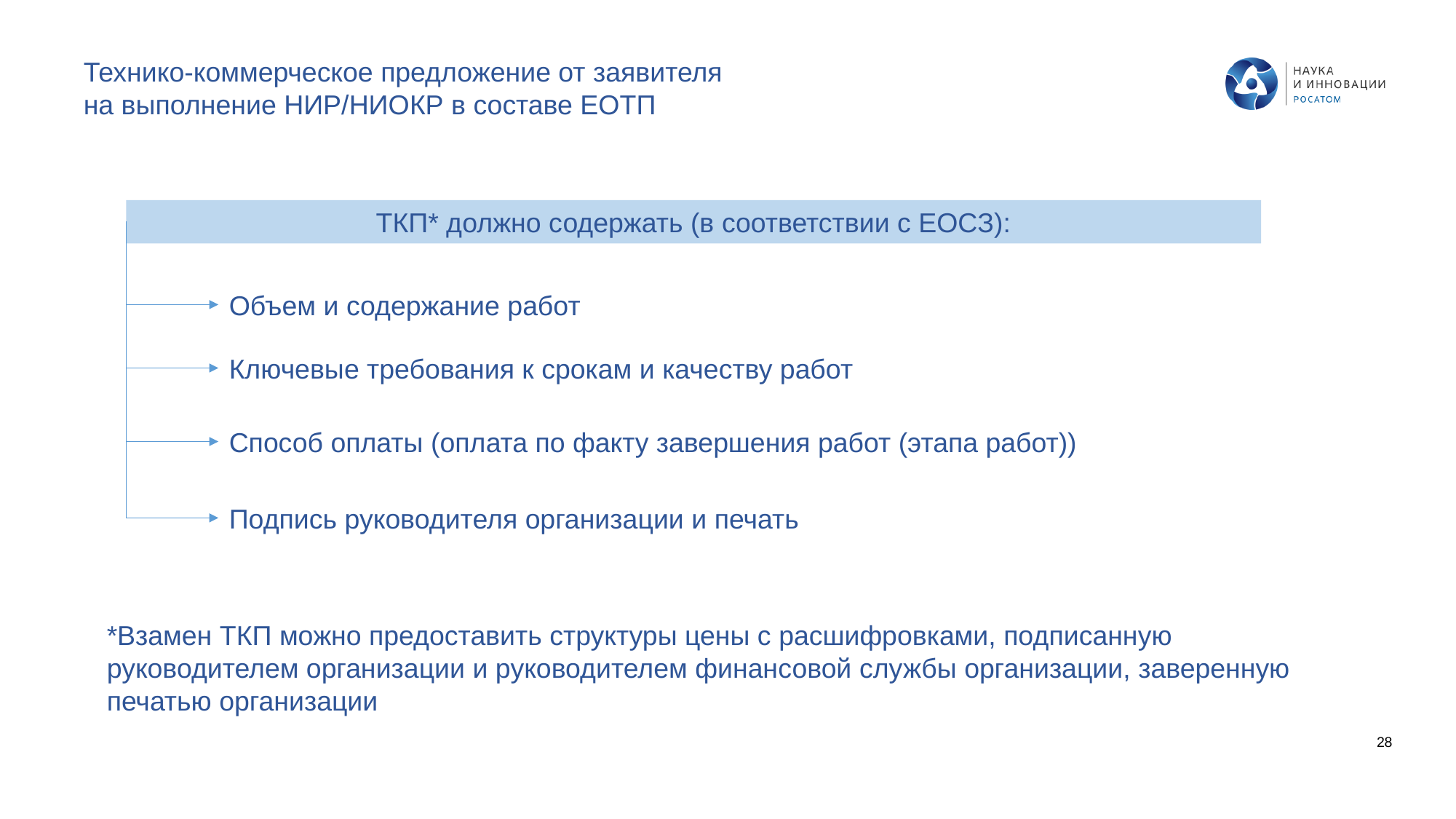

Технико-коммерческое предложение от заявителя
на выполнение НИР/НИОКР в составе ЕОТП
ТКП* должно содержать (в соответствии с ЕОСЗ):
Объем и содержание работ
Ключевые требования к срокам и качеству работ
Способ оплаты (оплата по факту завершения работ (этапа работ))
Подпись руководителя организации и печать
*Взамен ТКП можно предоставить структуры цены с расшифровками, подписанную руководителем организации и руководителем финансовой службы организации, заверенную печатью организации